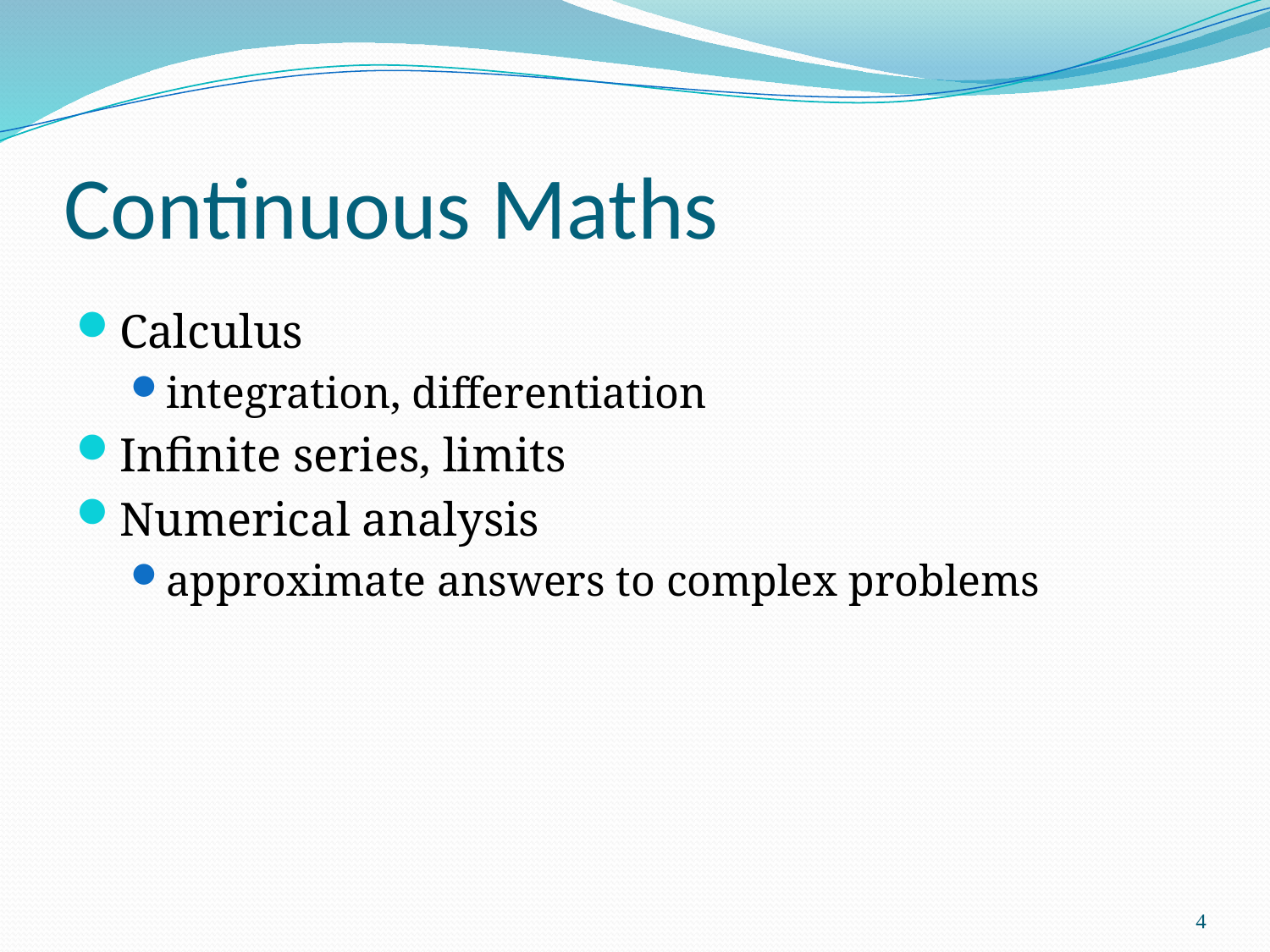

# Continuous Maths
Calculus
integration, differentiation
Infinite series, limits
Numerical analysis
approximate answers to complex problems

4